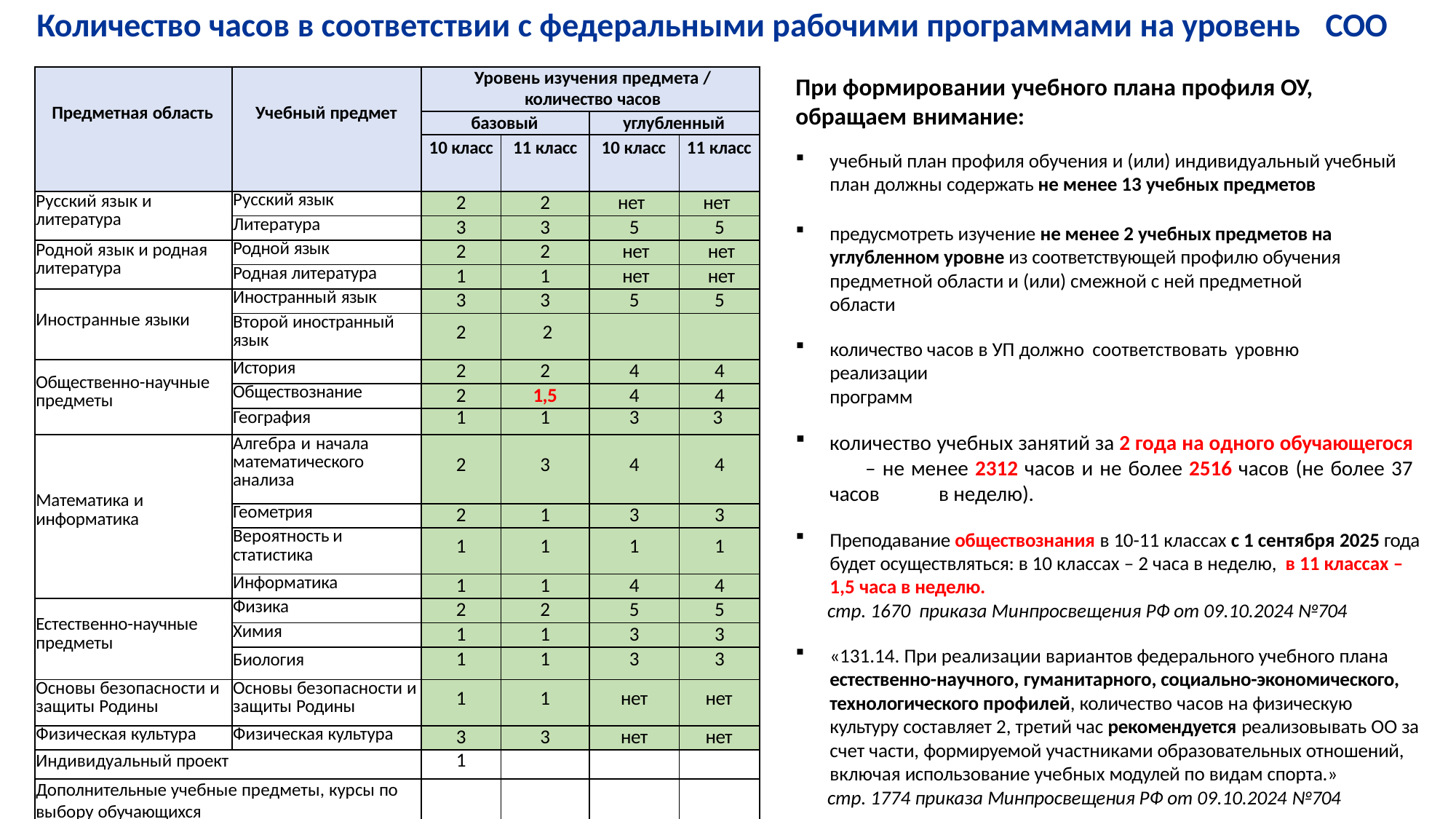

# Количество часов в соответствии с федеральными рабочими программами на уровень	СОО
| Предметная область | Учебный предмет | Уровень изучения предмета / количество часов |  |  |  |
| --- | --- | --- | --- | --- | --- |
|  |  | базовый |  | углубленный |  |
|  |  | 10 класс | 11 класс | 10 класс | 11 класс |
| Русский язык и литература | Русский язык | 2 | 2 | нет | нет |
|  | Литература | 3 | 3 | 5 | 5 |
| Родной язык и родная литература | Родной язык | 2 | 2 | нет | нет |
|  | Родная литература | 1 | 1 | нет | нет |
| Иностранные языки | Иностранный язык | 3 | 3 | 5 | 5 |
|  | Второй иностранный язык | 2 | 2 |  |  |
| Общественно-научные предметы | История | 2 | 2 | 4 | 4 |
|  | Обществознание | 2 | 1,5 | 4 | 4 |
|  | География | 1 | 1 | 3 | 3 |
| Математика и информатика | Алгебра и начала математического анализа | 2 | 3 | 4 | 4 |
|  | Геометрия | 2 | 1 | 3 | 3 |
|  | Вероятность и статистика | 1 | 1 | 1 | 1 |
|  | Информатика | 1 | 1 | 4 | 4 |
| Естественно-научные предметы | Физика | 2 | 2 | 5 | 5 |
|  | Химия | 1 | 1 | 3 | 3 |
|  | Биология | 1 | 1 | 3 | 3 |
| Основы безопасности и защиты Родины | Основы безопасности и защиты Родины | 1 | 1 | нет | нет |
| Физическая культура | Физическая культура | 3 | 3 | нет | нет |
| Индивидуальный проект |  | 1 |  |  |  |
| Дополнительные учебные предметы, курсы по выбору обучающихся |  |  |  |  |  |
При формировании учебного плана профиля ОУ, обращаем внимание:
учебный план профиля обучения и (или) индивидуальный учебный план должны содержать не менее 13 учебных предметов

предусмотреть изучение не менее 2 учебных предметов на углубленном уровне из соответствующей профилю обучения
предметной области и (или) смежной с ней предметной области
количество часов в УП должно соответствовать уровню реализации
программ
количество учебных занятий за 2 года на одного обучающегося 	– не менее 2312 часов и не более 2516 часов (не более 37 часов 	в неделю).
Преподавание обществознания в 10-11 классах с 1 сентября 2025 года будет осуществляться: в 10 классах – 2 часа в неделю, в 11 классах – 1,5 часа в неделю.
стр. 1670 приказа Минпросвещения РФ от 09.10.2024 №704
«131.14. При реализации вариантов федерального учебного плана естественно-научного, гуманитарного, социально-экономического, технологического профилей, количество часов на физическую
культуру составляет 2, третий час рекомендуется реализовывать ОО за счет части, формируемой участниками образовательных отношений,
включая использование учебных модулей по видам спорта.»
стр. 1774 приказа Минпросвещения РФ от 09.10.2024 №704